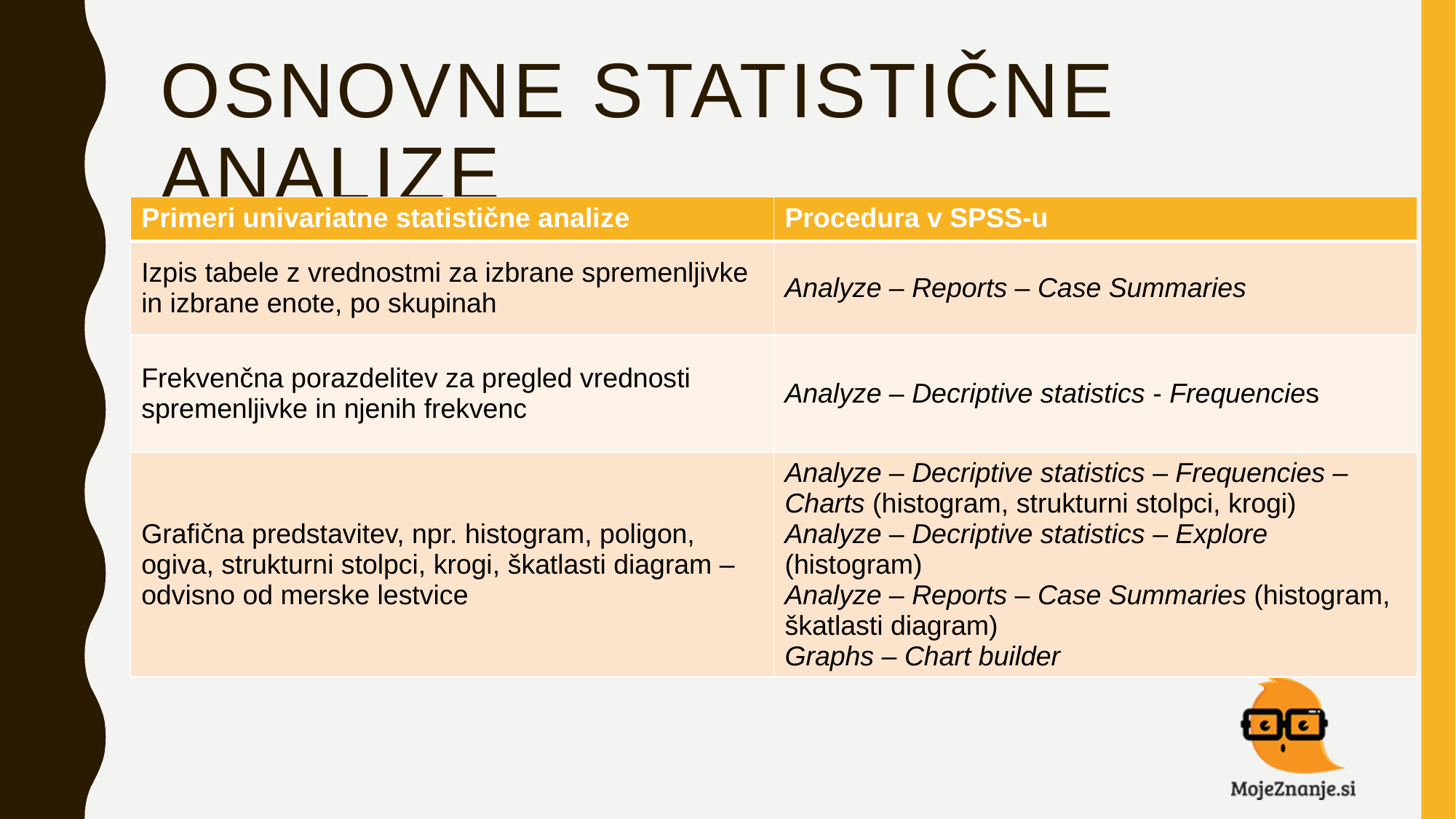

# Osnovne statistične analize
| Primeri univariatne statistične analize | Procedura v SPSS-u |
| --- | --- |
| Izpis tabele z vrednostmi za izbrane spremenljivke in izbrane enote, po skupinah | Analyze – Reports – Case Summaries |
| Frekvenčna porazdelitev za pregled vrednosti spremenljivke in njenih frekvenc | Analyze – Decriptive statistics - Frequencies |
| Grafična predstavitev, npr. histogram, poligon, ogiva, strukturni stolpci, krogi, škatlasti diagram – odvisno od merske lestvice | Analyze – Decriptive statistics – Frequencies – Charts (histogram, strukturni stolpci, krogi) Analyze – Decriptive statistics – Explore (histogram) Analyze – Reports – Case Summaries (histogram, škatlasti diagram) Graphs – Chart builder |